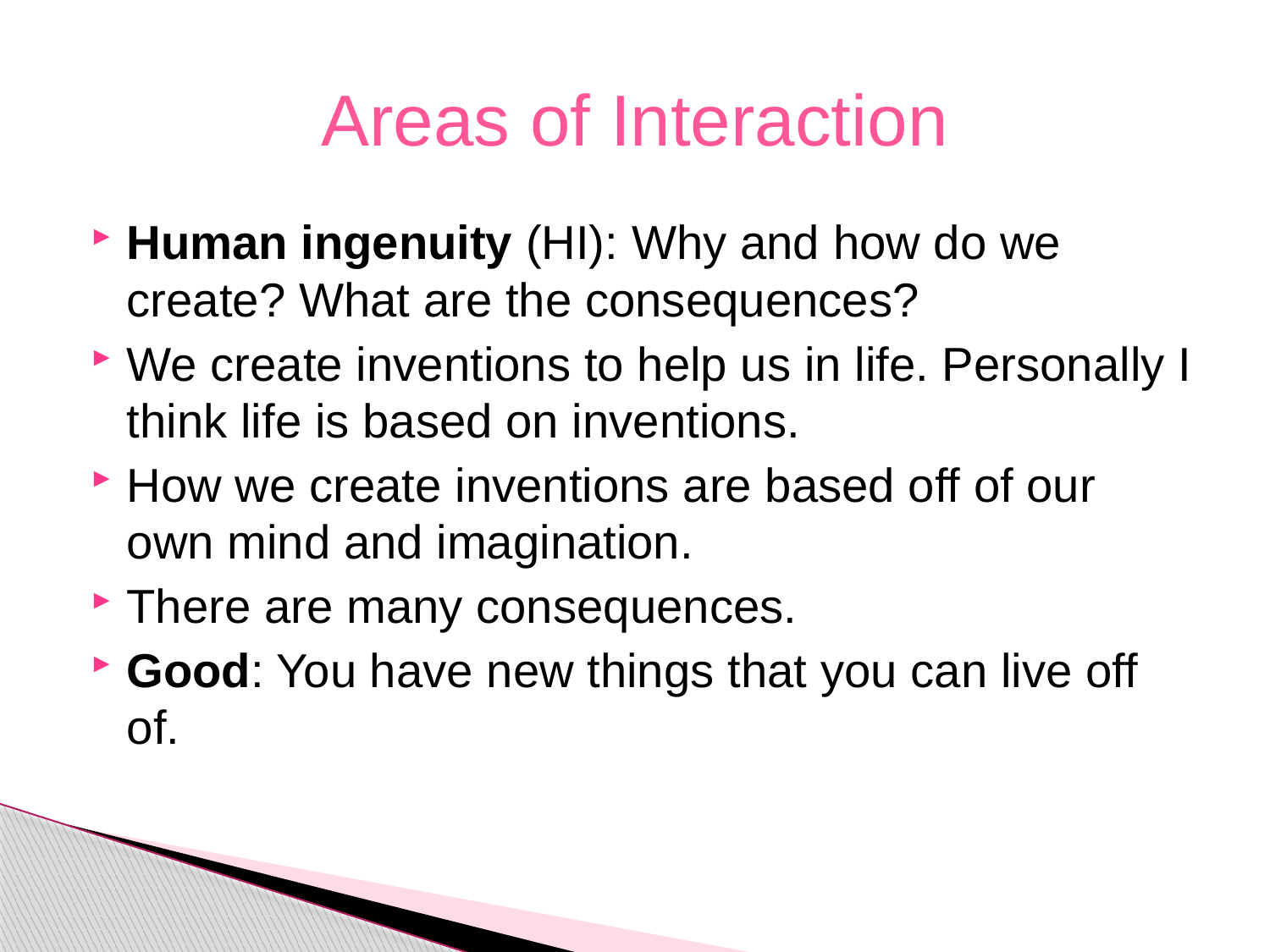

# Areas of Interaction
Human ingenuity (HI): Why and how do we create? What are the consequences?
We create inventions to help us in life. Personally I think life is based on inventions.
How we create inventions are based off of our own mind and imagination.
There are many consequences.
Good: You have new things that you can live off of.